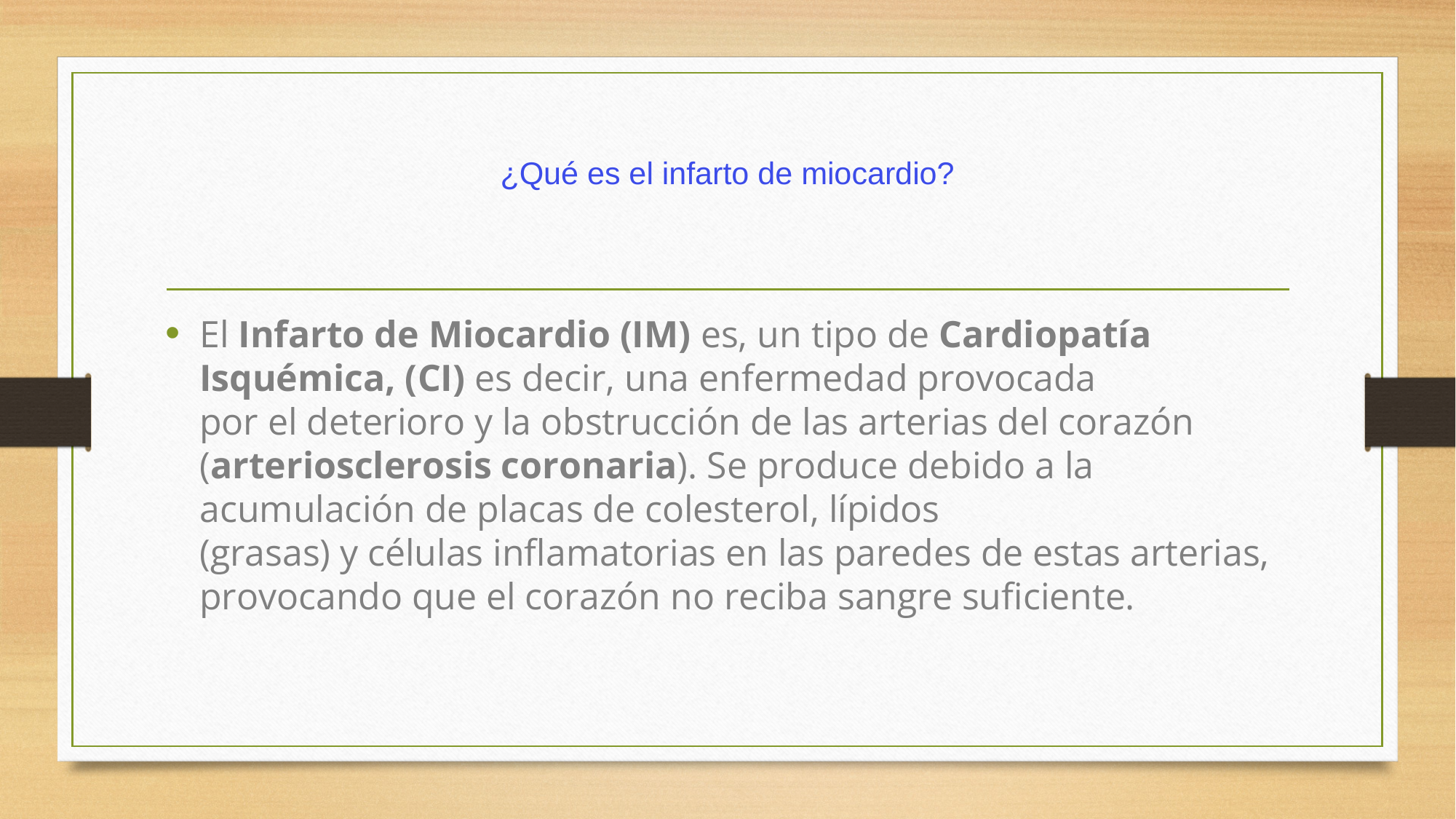

# ¿Qué es el infarto de miocardio?
El Infarto de Miocardio (IM) es, un tipo de Cardiopatía Isquémica, (CI) es decir, una enfermedad provocada
por el deterioro y la obstrucción de las arterias del corazón (arteriosclerosis coronaria). Se produce debido a la acumulación de placas de colesterol, lípidos
(grasas) y células inflamatorias en las paredes de estas arterias, provocando que el corazón no reciba sangre suficiente.